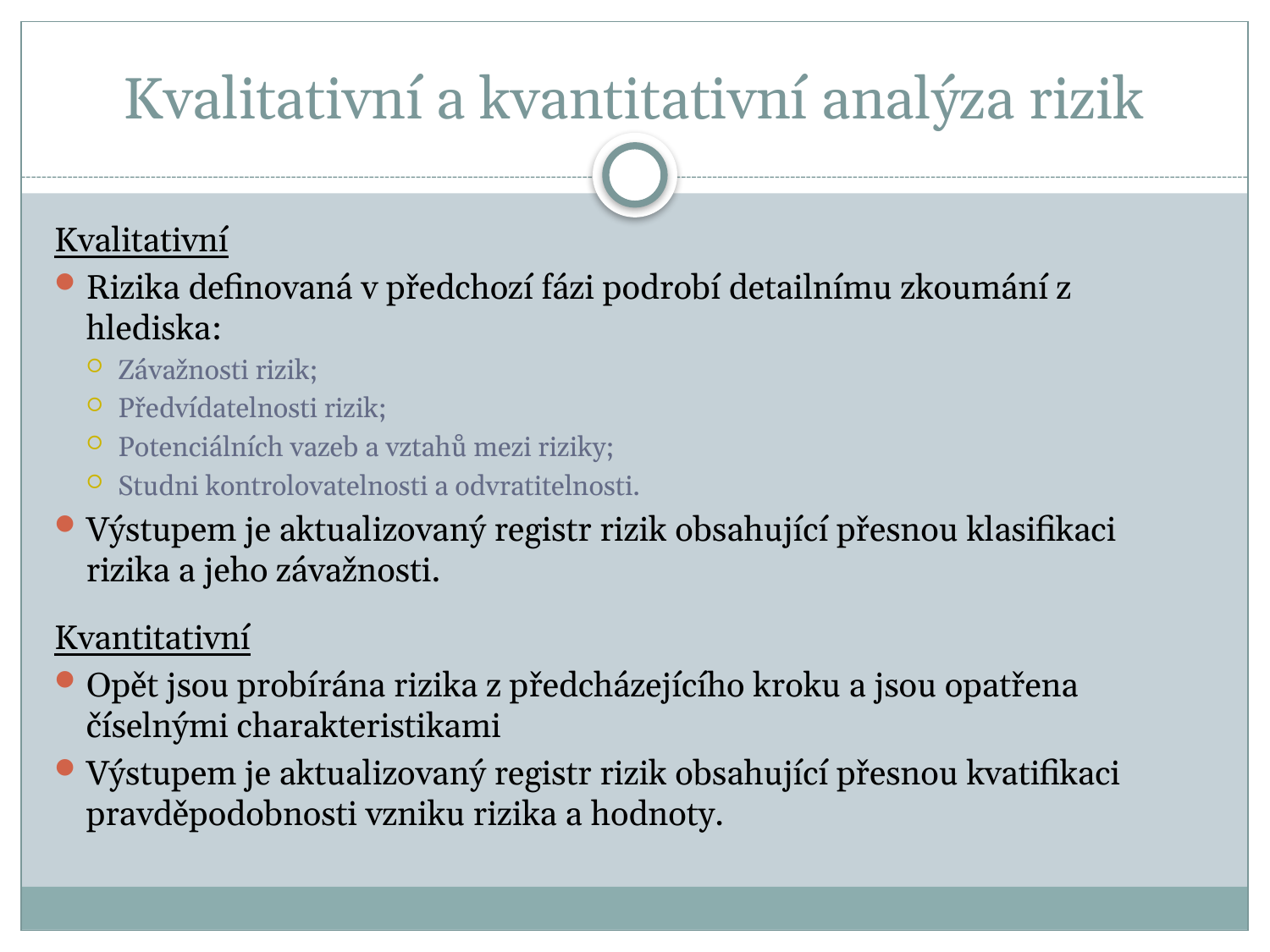

# Kvalitativní a kvantitativní analýza rizik
Kvalitativní
Rizika definovaná v předchozí fázi podrobí detailnímu zkoumání z hlediska:
Závažnosti rizik;
Předvídatelnosti rizik;
Potenciálních vazeb a vztahů mezi riziky;
Studni kontrolovatelnosti a odvratitelnosti.
Výstupem je aktualizovaný registr rizik obsahující přesnou klasifikaci rizika a jeho závažnosti.

Kvantitativní
Opět jsou probírána rizika z předcházejícího kroku a jsou opatřena číselnými charakteristikami
Výstupem je aktualizovaný registr rizik obsahující přesnou kvatifikaci pravděpodobnosti vzniku rizika a hodnoty.